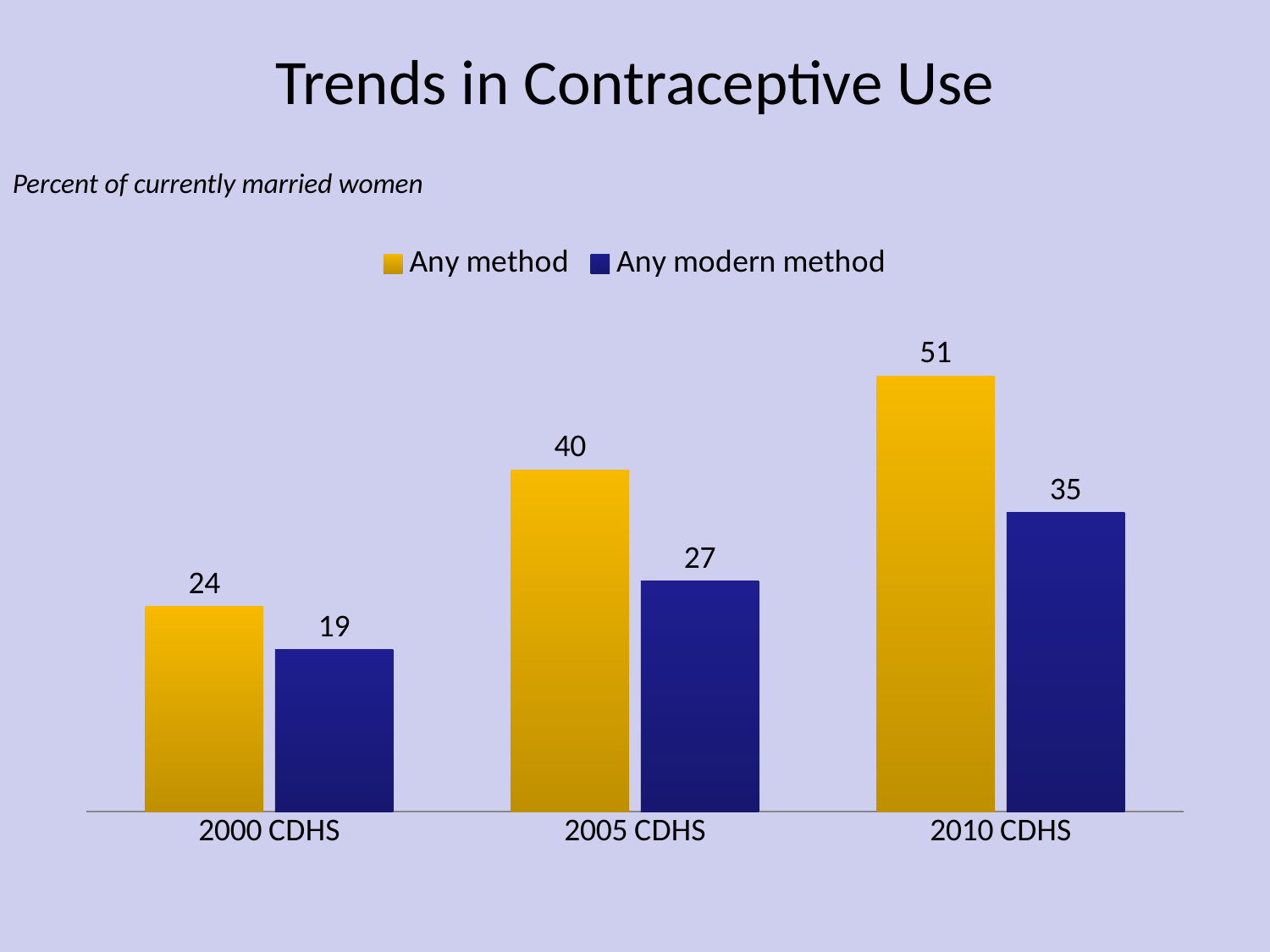

# Trends in Contraceptive Use
Percent of currently married women

### Chart

| Category | Any method | Any modern method |
|---|---|---|
| 2000 CDHS | 24.0 | 19.0 |
| 2005 CDHS | 40.0 | 27.0 |
| 2010 CDHS | 51.0 | 35.0 |